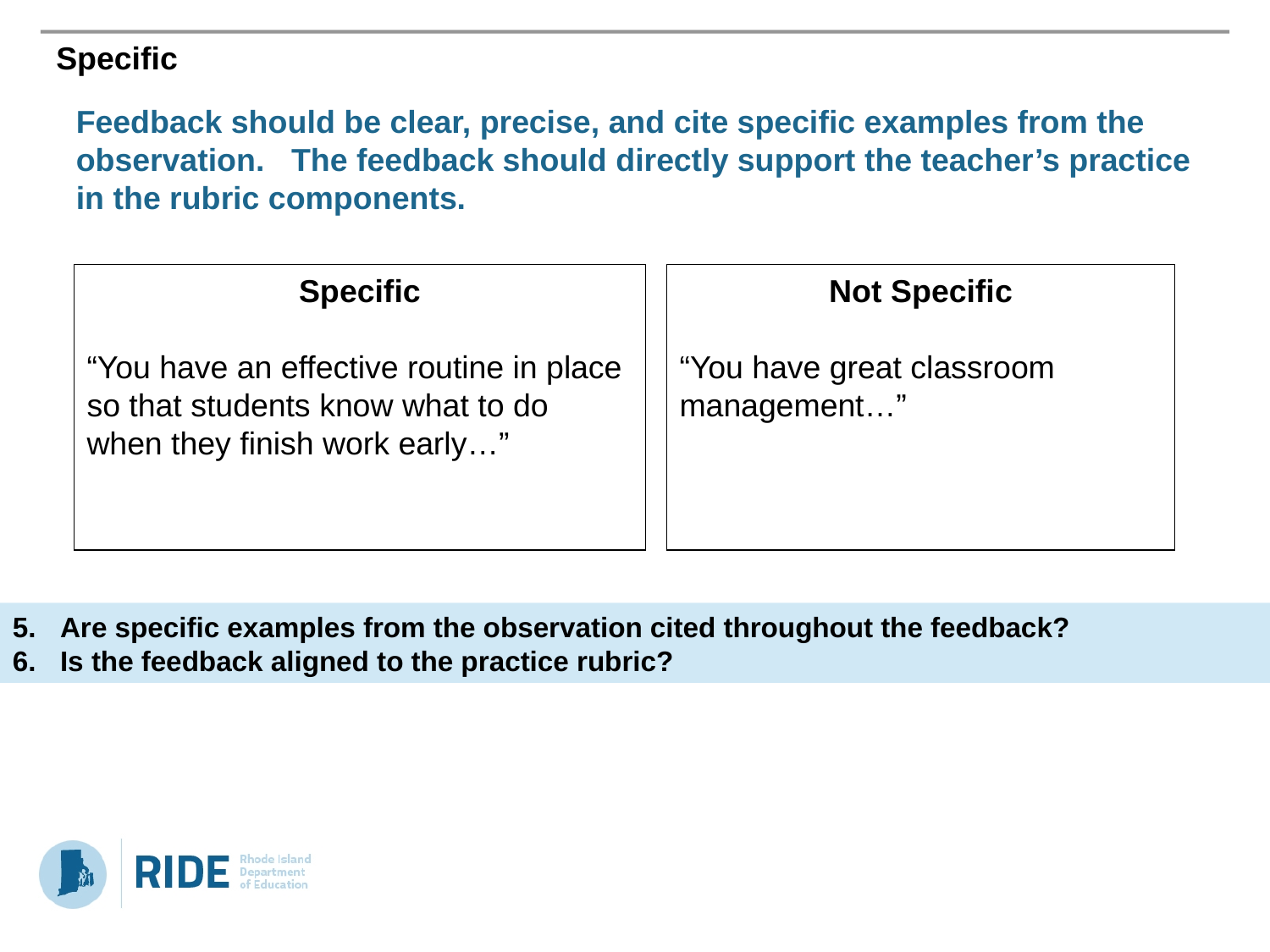

# Specific
Feedback should be clear, precise, and cite specific examples from the observation.   The feedback should directly support the teacher’s practice in the rubric components.

Specific

“You have an effective routine in place so that students know what to do when they finish work early…”

Not Specific

“You have great classroom management…”
Are specific examples from the observation cited throughout the feedback?
Is the feedback aligned to the practice rubric?